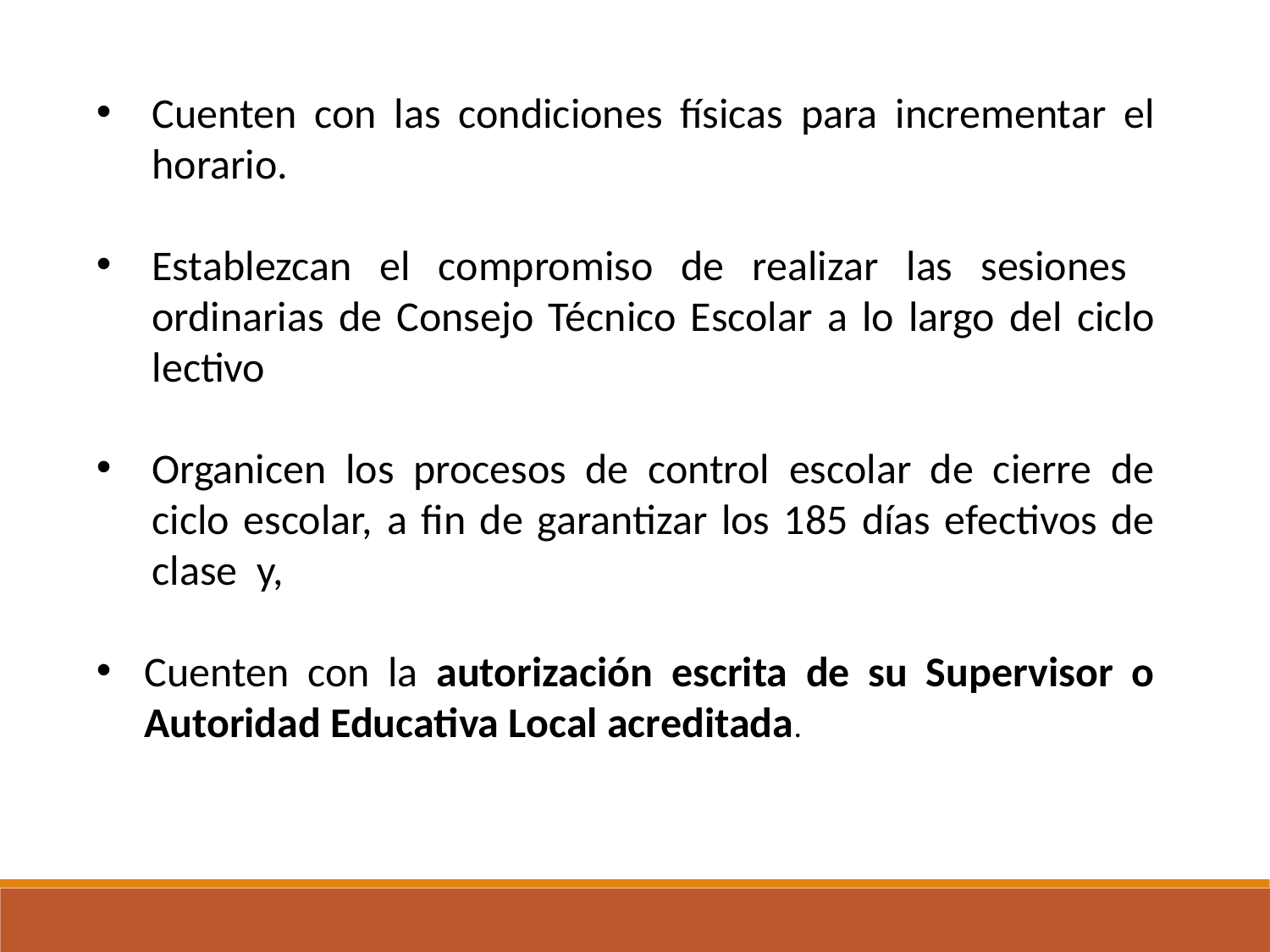

Cuenten con las condiciones físicas para incrementar el horario.

Establezcan el compromiso de realizar las sesiones  ordinarias de Consejo Técnico Escolar a lo largo del ciclo lectivo

Organicen los procesos de control escolar de cierre de ciclo escolar, a fin de garantizar los 185 días efectivos de clase  y,

Cuenten con la autorización escrita de su Supervisor o Autoridad Educativa Local acreditada.